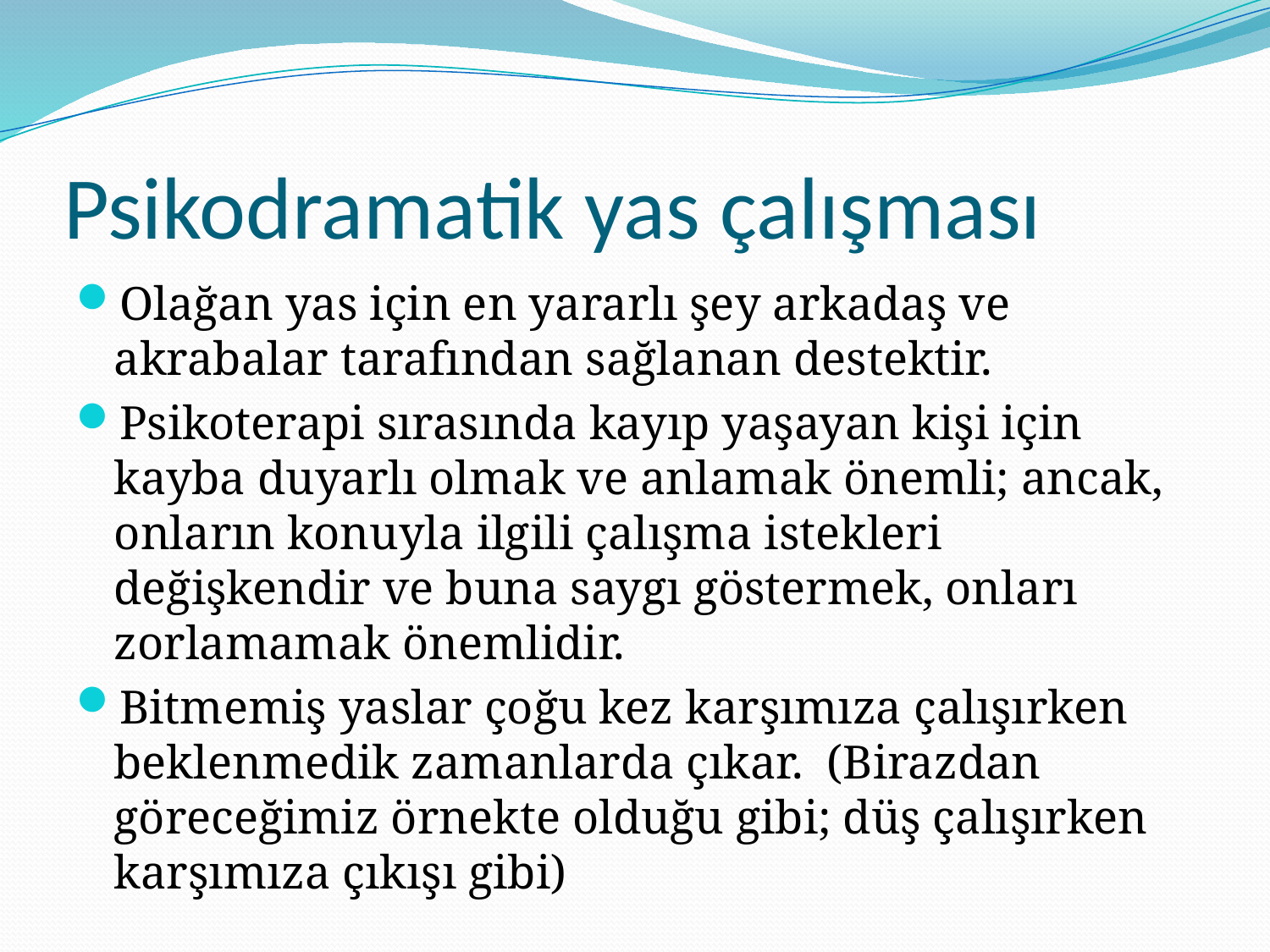

# Psikodramatik yas çalışması
Olağan yas için en yararlı şey arkadaş ve akrabalar tarafından sağlanan destektir.
Psikoterapi sırasında kayıp yaşayan kişi için kayba duyarlı olmak ve anlamak önemli; ancak, onların konuyla ilgili çalışma istekleri değişkendir ve buna saygı göstermek, onları zorlamamak önemlidir.
Bitmemiş yaslar çoğu kez karşımıza çalışırken beklenmedik zamanlarda çıkar.  (Birazdan göreceğimiz örnekte olduğu gibi; düş çalışırken karşımıza çıkışı gibi)